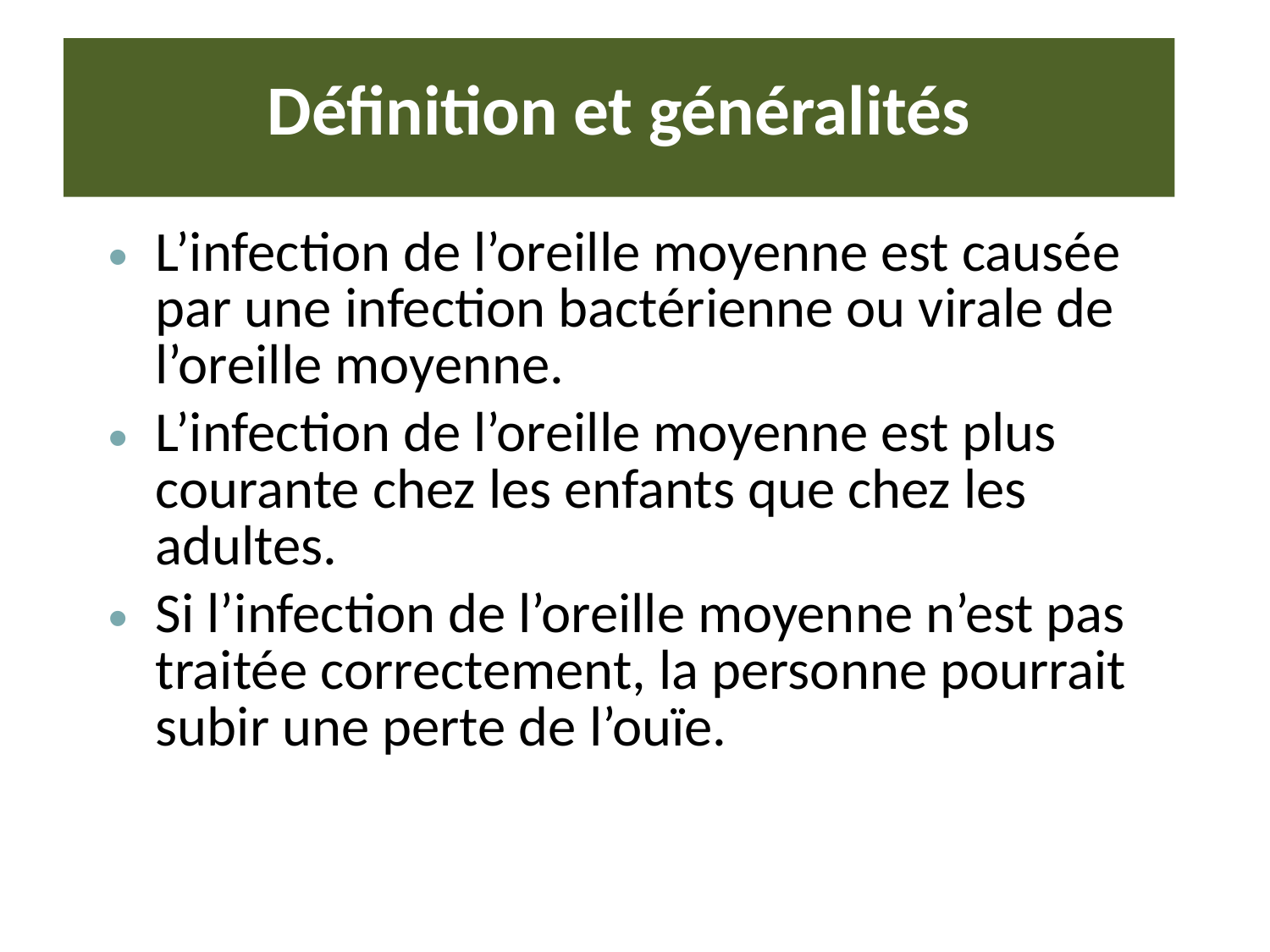

# Définition et généralités
L’infection de l’oreille moyenne est causée par une infection bactérienne ou virale de l’oreille moyenne.
L’infection de l’oreille moyenne est plus courante chez les enfants que chez les adultes.
Si l’infection de l’oreille moyenne n’est pas traitée correctement, la personne pourrait subir une perte de l’ouïe.